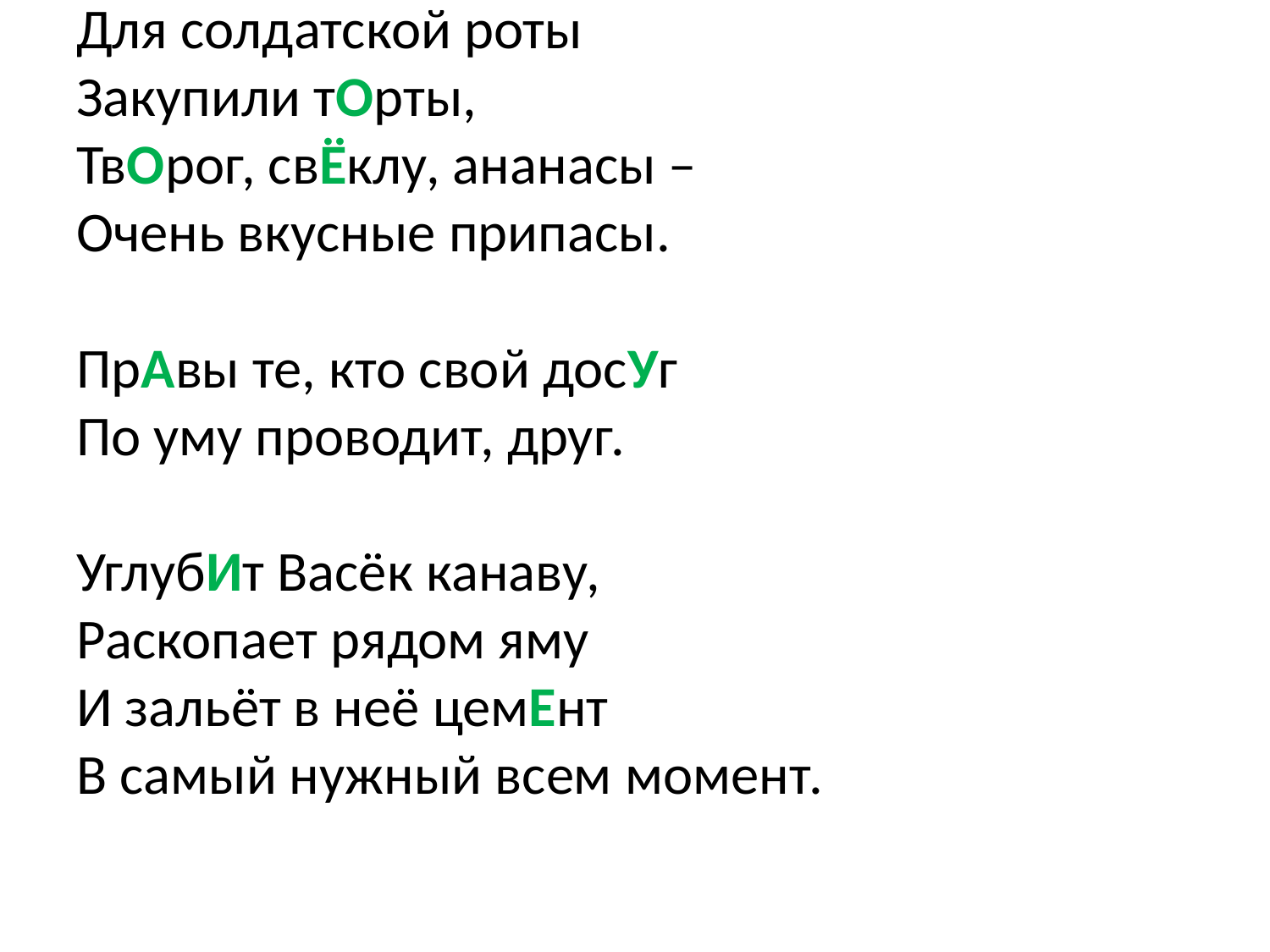

Для солдатской роты
     Закупили тОрты,
     ТвОрог, свЁклу, ананасы –
     Очень вкусные припасы.

     ПрАвы те, кто свой досУг
     По уму проводит, друг.

     УглубИт Васёк канаву,
     Раскопает рядом яму
     И зальёт в неё цемЕнт
     В самый нужный всем момент.